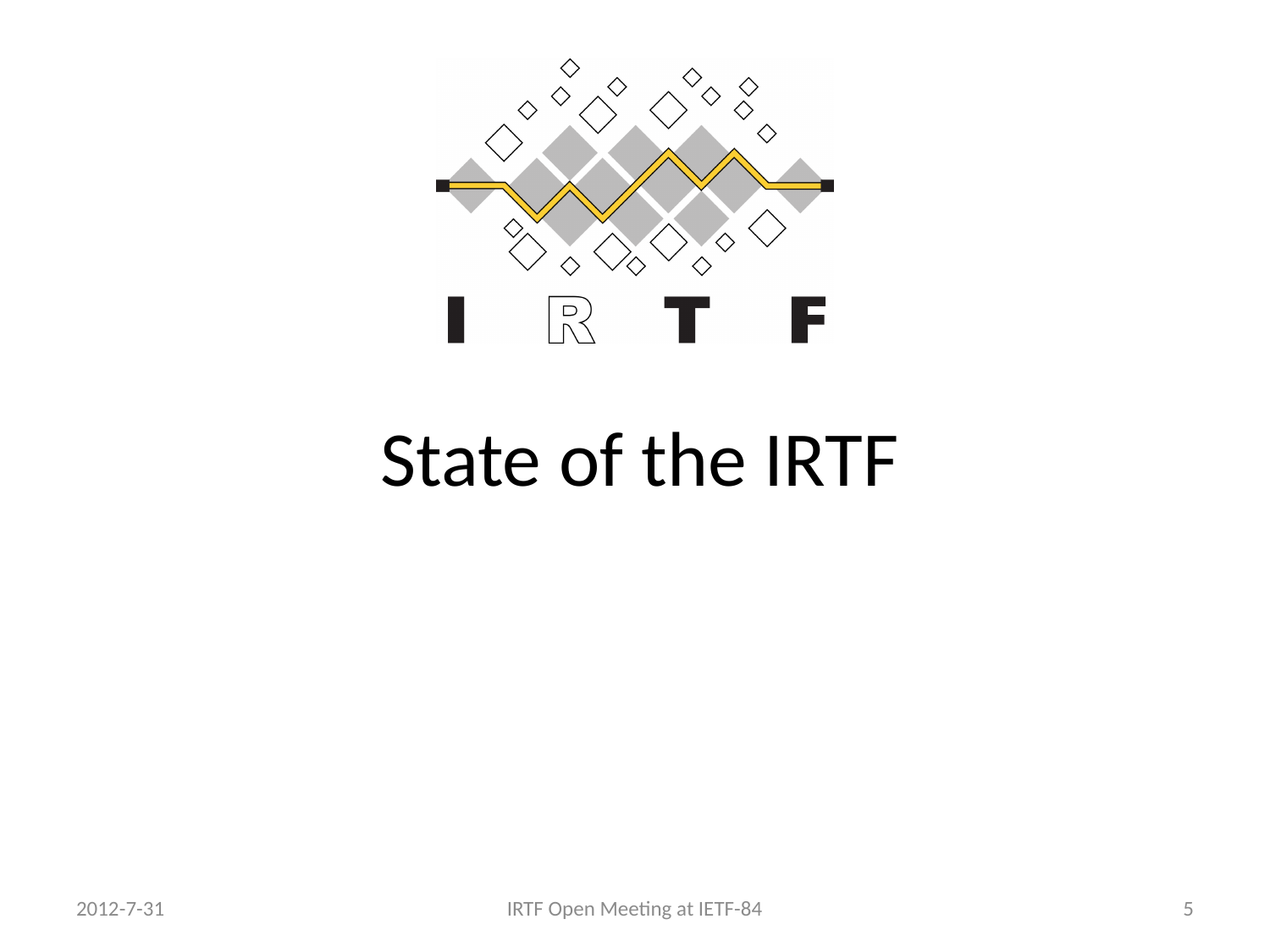

# State of the IRTF

2012-7-31
IRTF Open Meeting at IETF-84
5